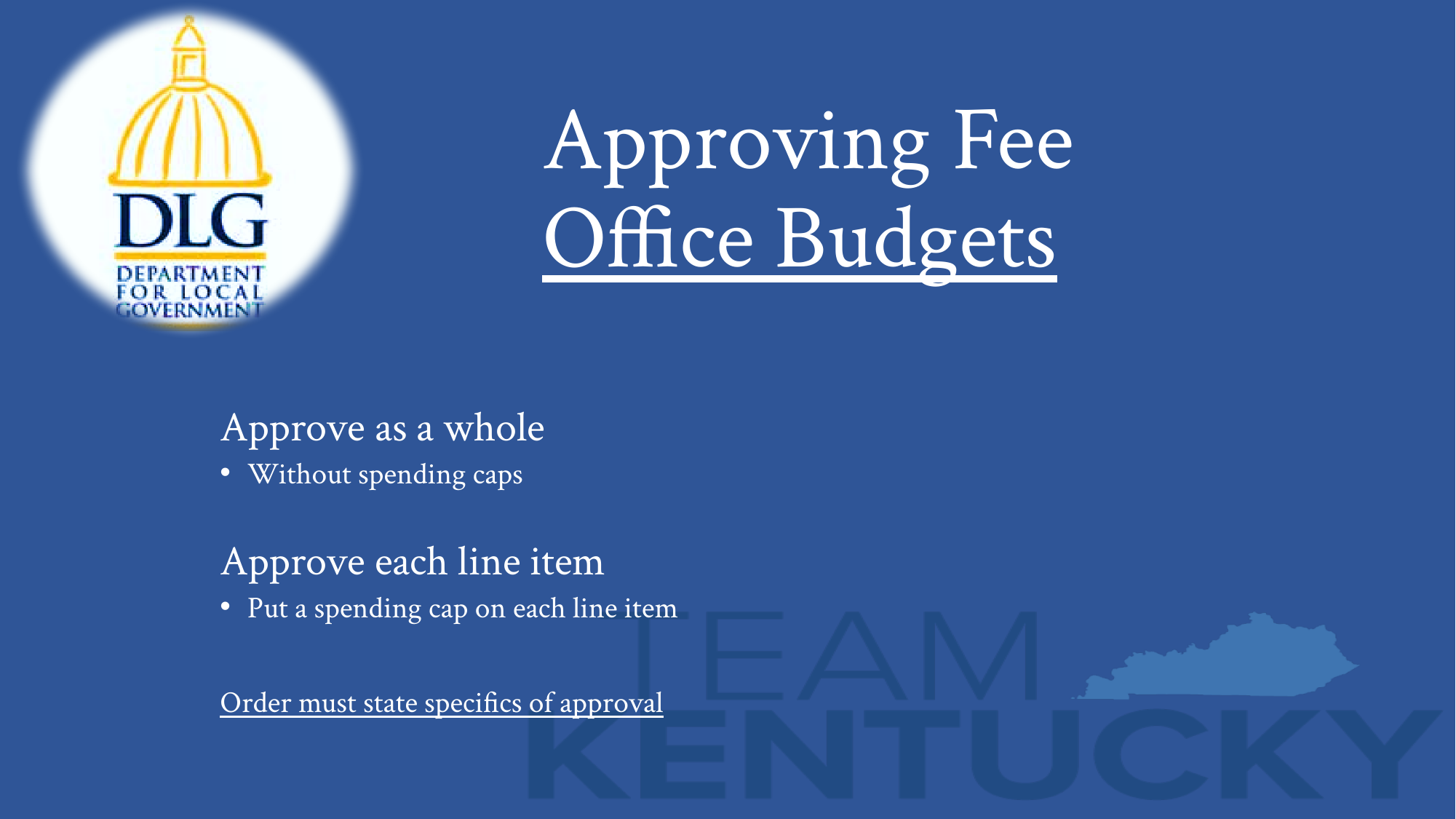

# Approving Fee Office Budgets

	Approve as a whole
Without spending caps

Approve each line item
Put a spending cap on each line item

Order must state specifics of approval